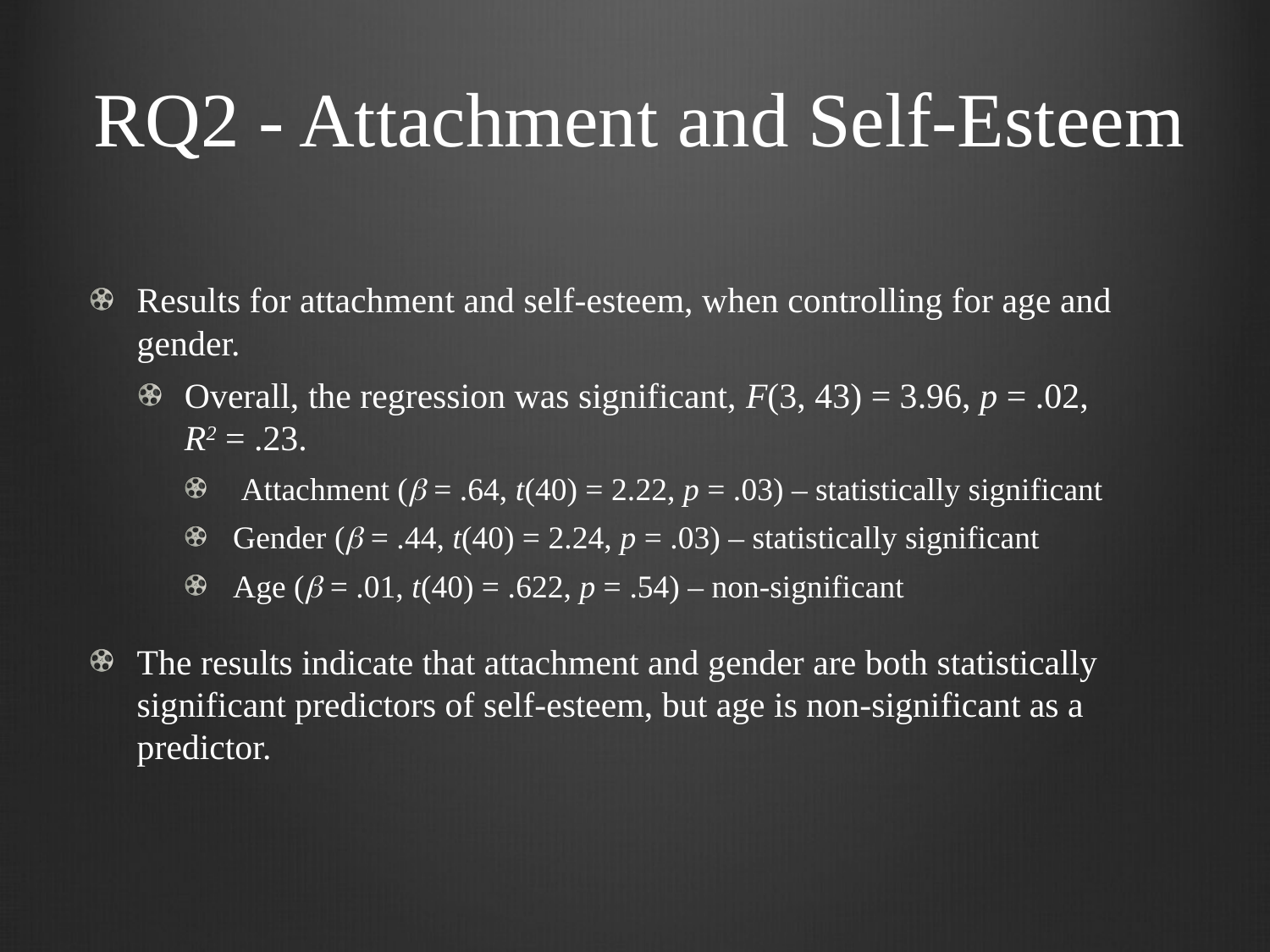

# RQ2 - Attachment and Self-Esteem
Results for attachment and self-esteem, when controlling for age and gender.
Overall, the regression was significant, F(3, 43) = 3.96, p = .02, R2 = .23.
 Attachment (β = .64, t(40) = 2.22, p = .03) – statistically significant
Gender (β = .44, t(40) = 2.24, p = .03) – statistically significant
Age (β = .01, t(40) = .622, p = .54) – non-significant
The results indicate that attachment and gender are both statistically significant predictors of self-esteem, but age is non-significant as a predictor.